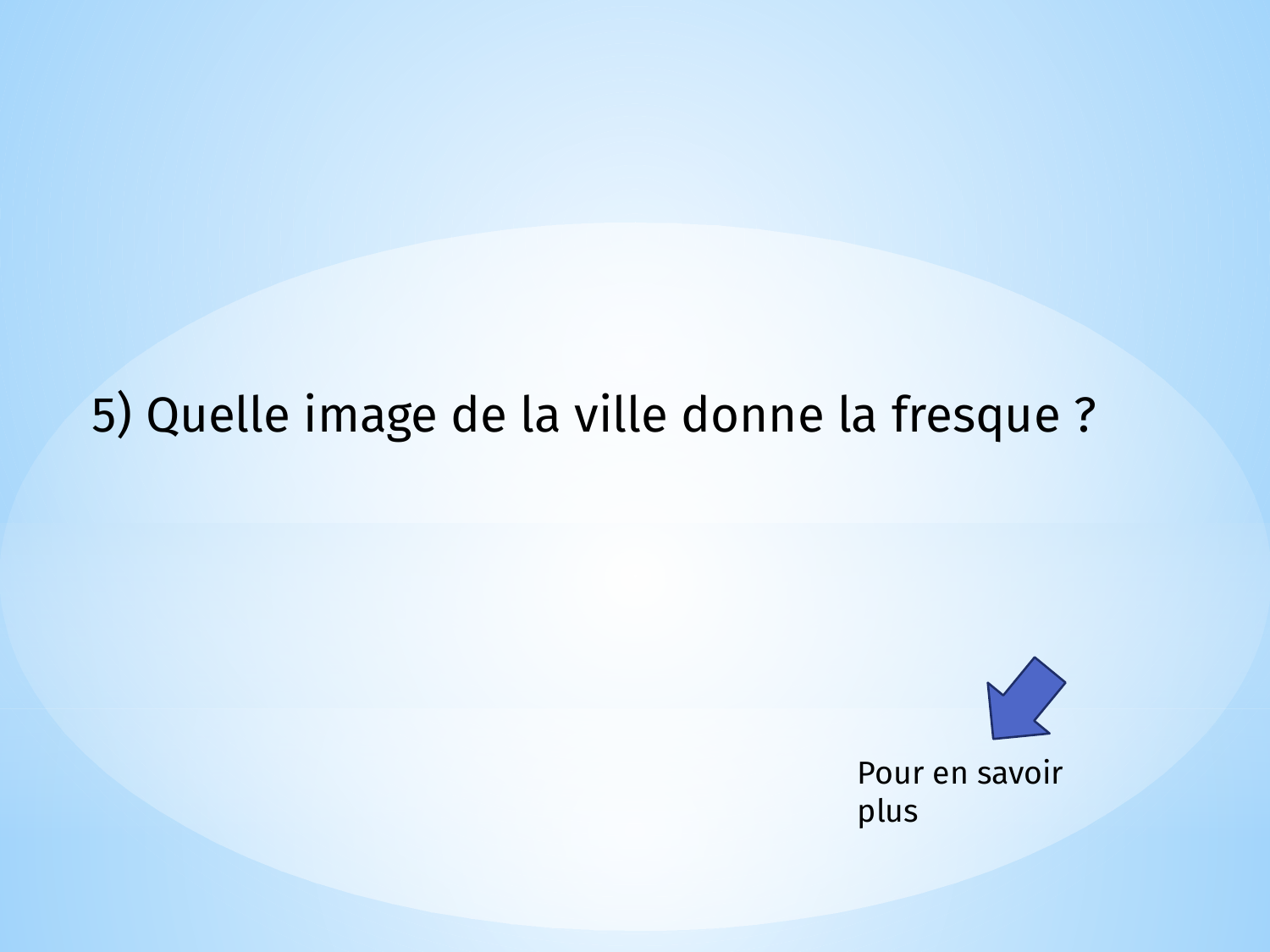

5) Quelle image de la ville donne la fresque ?

Pour en savoir plus